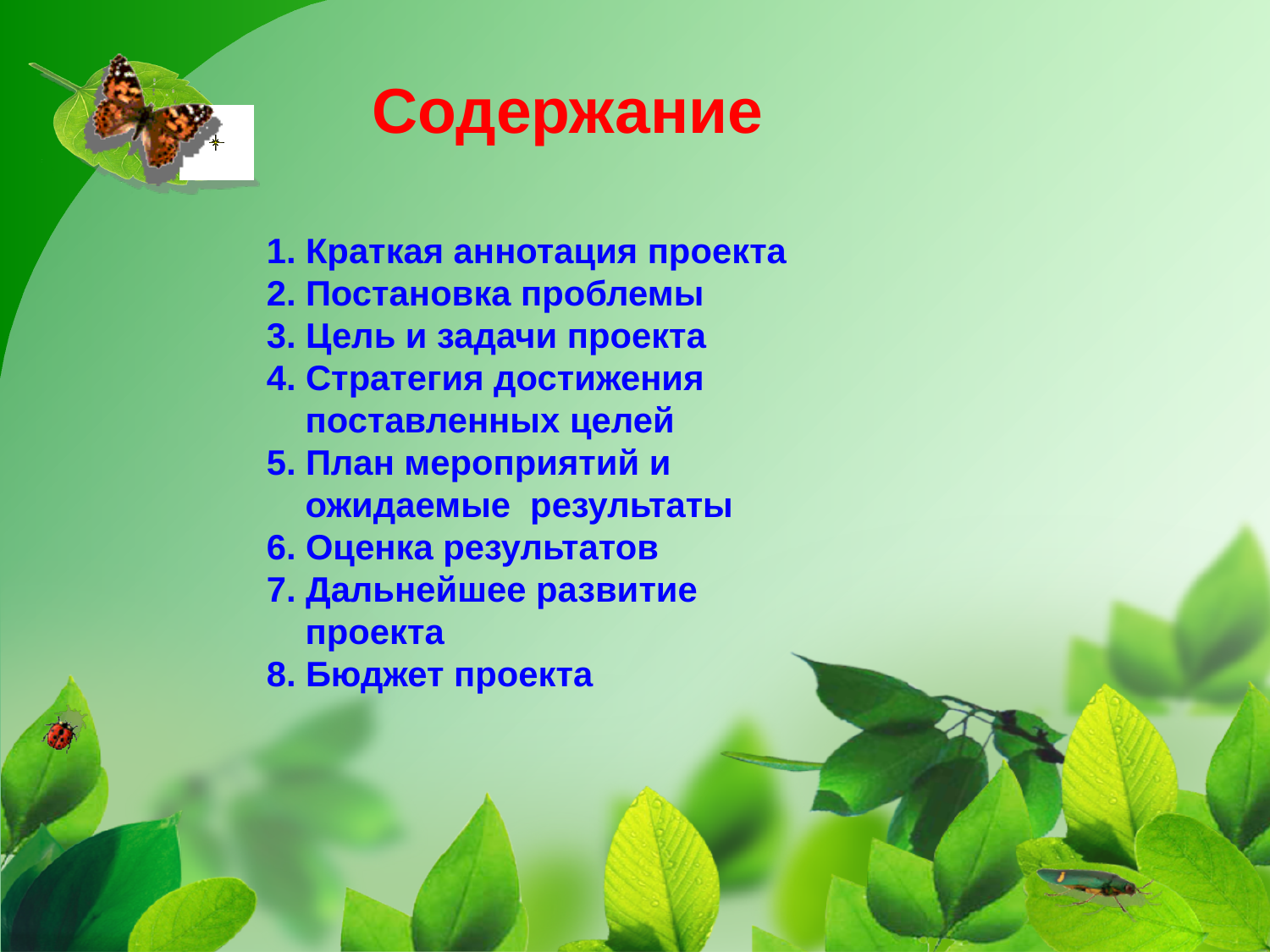

Содержание
1. Краткая аннотация проекта
2. Постановка проблемы
3. Цель и задачи проекта
4. Стратегия достижения
    поставленных целей
5. План мероприятий и
    ожидаемые  результаты
6. Оценка результатов
7. Дальнейшее развитие
    проекта
8. Бюджет проекта